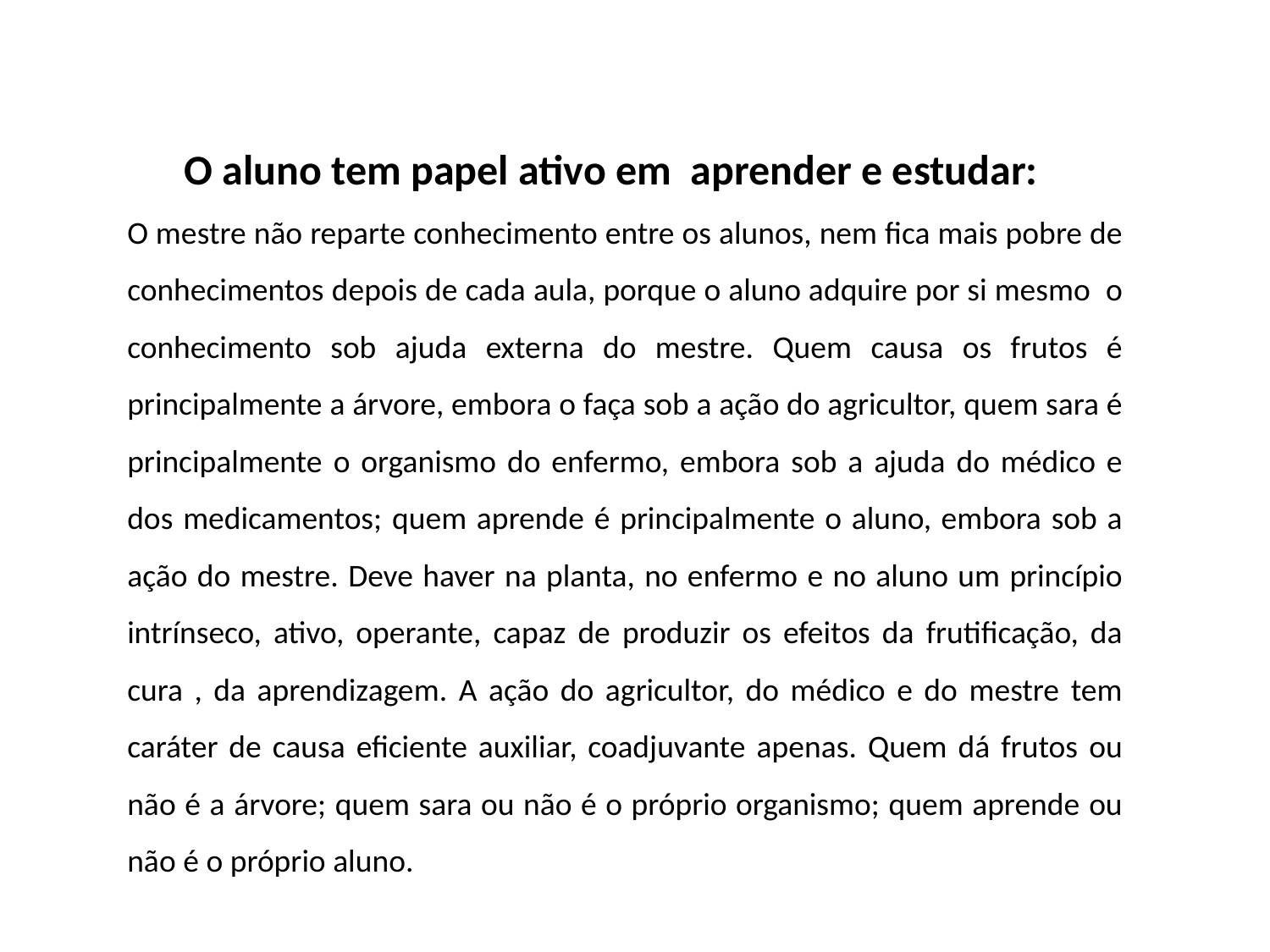

O aluno tem papel ativo em  aprender e estudar:
O mestre não reparte conhecimento entre os alunos, nem fica mais pobre de conhecimentos depois de cada aula, porque o aluno adquire por si mesmo  o conhecimento sob ajuda externa do mestre. Quem causa os frutos é principalmente a árvore, embora o faça sob a ação do agricultor, quem sara é principalmente o organismo do enfermo, embora sob a ajuda do médico e dos medicamentos; quem aprende é principalmente o aluno, embora sob a ação do mestre. Deve haver na planta, no enfermo e no aluno um princípio intrínseco, ativo, operante, capaz de produzir os efeitos da frutificação, da cura , da aprendizagem. A ação do agricultor, do médico e do mestre tem caráter de causa eficiente auxiliar, coadjuvante apenas. Quem dá frutos ou não é a árvore; quem sara ou não é o próprio organismo; quem aprende ou não é o próprio aluno.